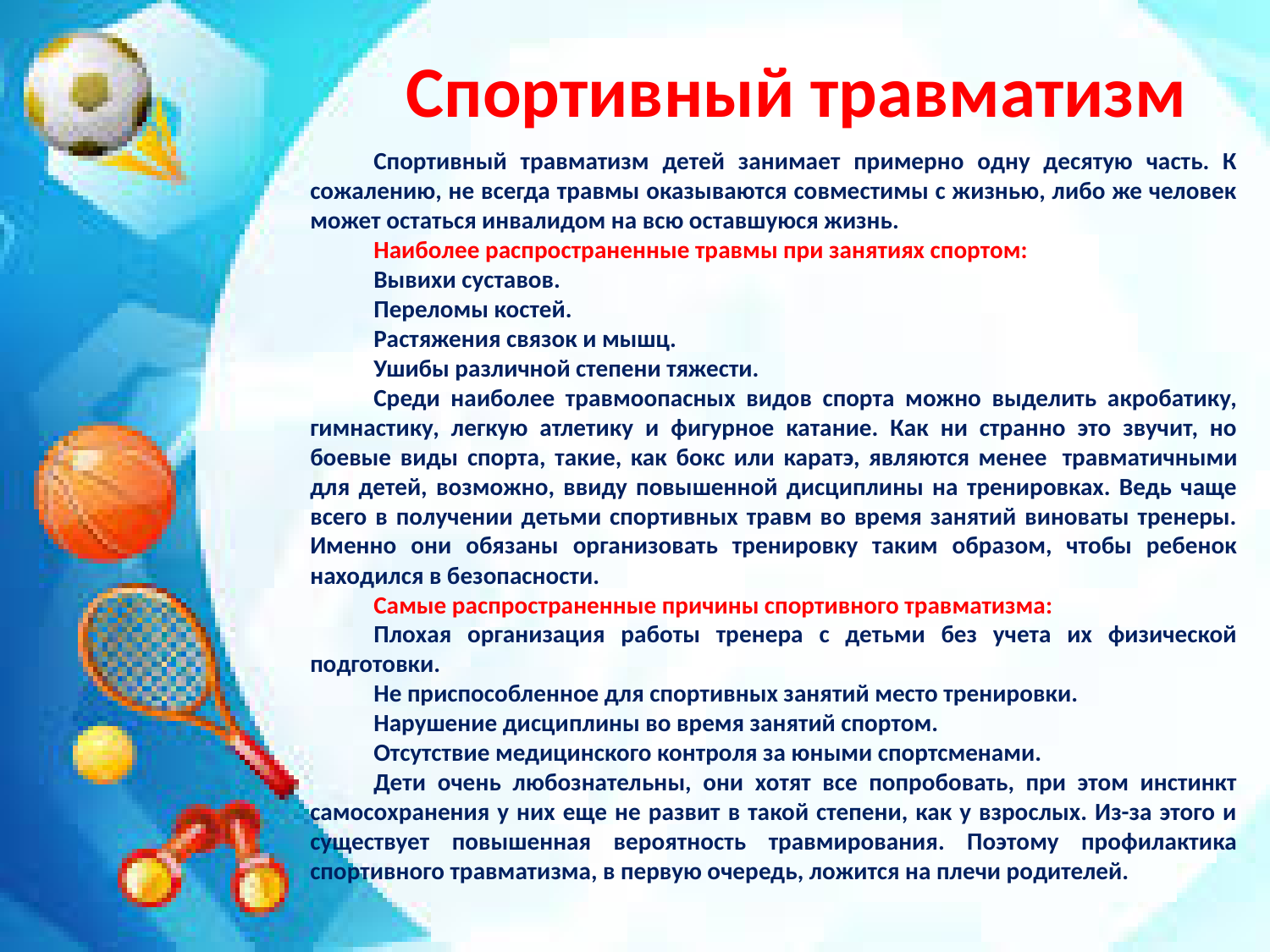

# Спортивный травматизм
Спортивный травматизм детей занимает примерно одну десятую часть. К сожалению, не всегда травмы оказываются совместимы с жизнью, либо же человек может остаться инвалидом на всю оставшуюся жизнь.
Наиболее распространенные травмы при занятиях спортом:
Вывихи суставов.
Переломы костей.
Растяжения связок и мышц.
Ушибы различной степени тяжести.
Среди наиболее травмоопасных видов спорта можно выделить акробатику, гимнастику, легкую атлетику и фигурное катание. Как ни странно это звучит, но боевые виды спорта, такие, как бокс или каратэ, являются менее  травматичными для детей, возможно, ввиду повышенной дисциплины на тренировках. Ведь чаще всего в получении детьми спортивных травм во время занятий виноваты тренеры. Именно они обязаны организовать тренировку таким образом, чтобы ребенок находился в безопасности.
Самые распространенные причины спортивного травматизма:
Плохая организация работы тренера с детьми без учета их физической подготовки.
Не приспособленное для спортивных занятий место тренировки.
Нарушение дисциплины во время занятий спортом.
Отсутствие медицинского контроля за юными спортсменами.
Дети очень любознательны, они хотят все попробовать, при этом инстинкт самосохранения у них еще не развит в такой степени, как у взрослых. Из-за этого и существует повышенная вероятность травмирования. Поэтому профилактика спортивного травматизма, в первую очередь, ложится на плечи родителей.